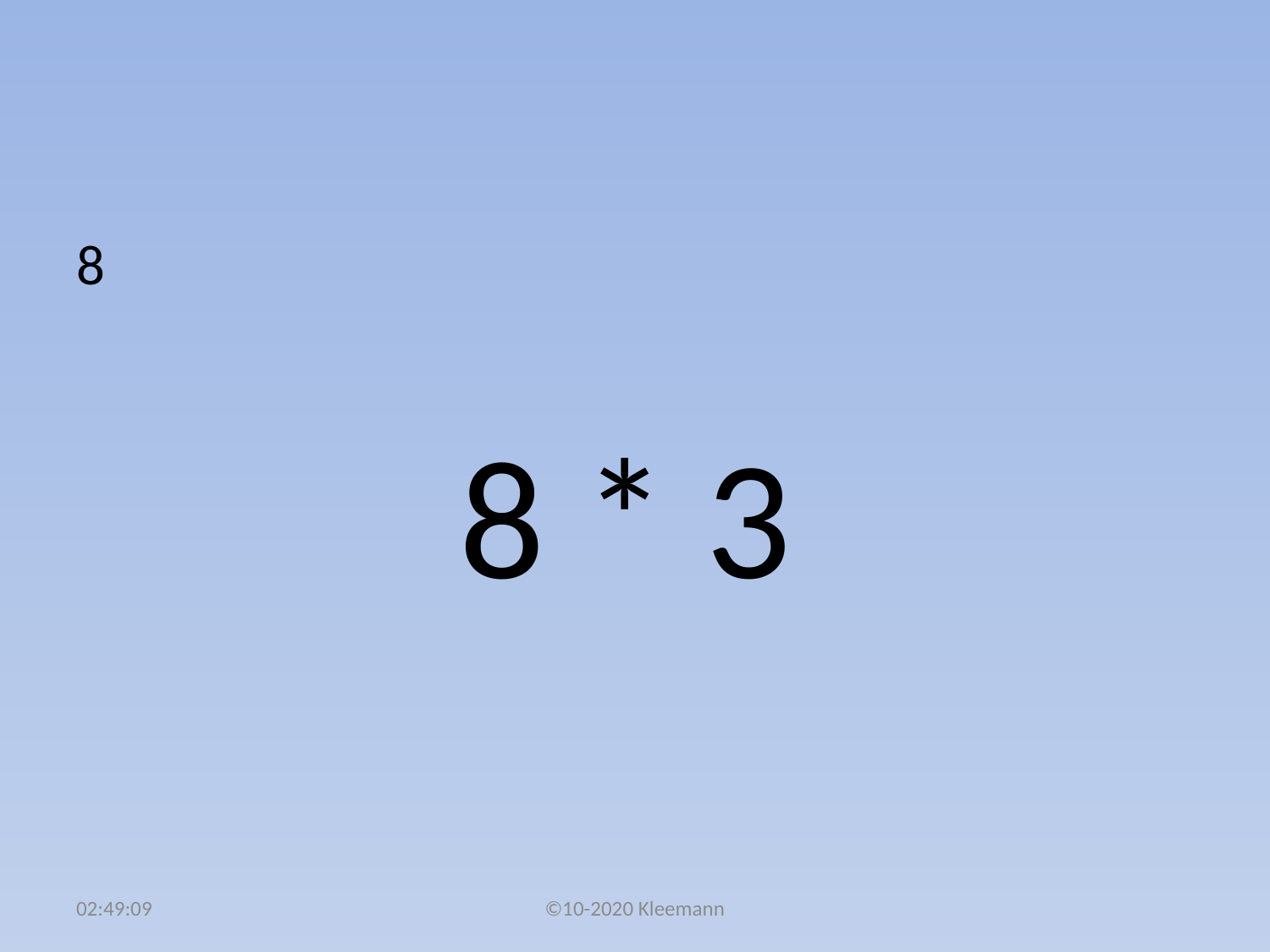

#
8

          8 * 3
02:49:09
©10-2020 Kleemann